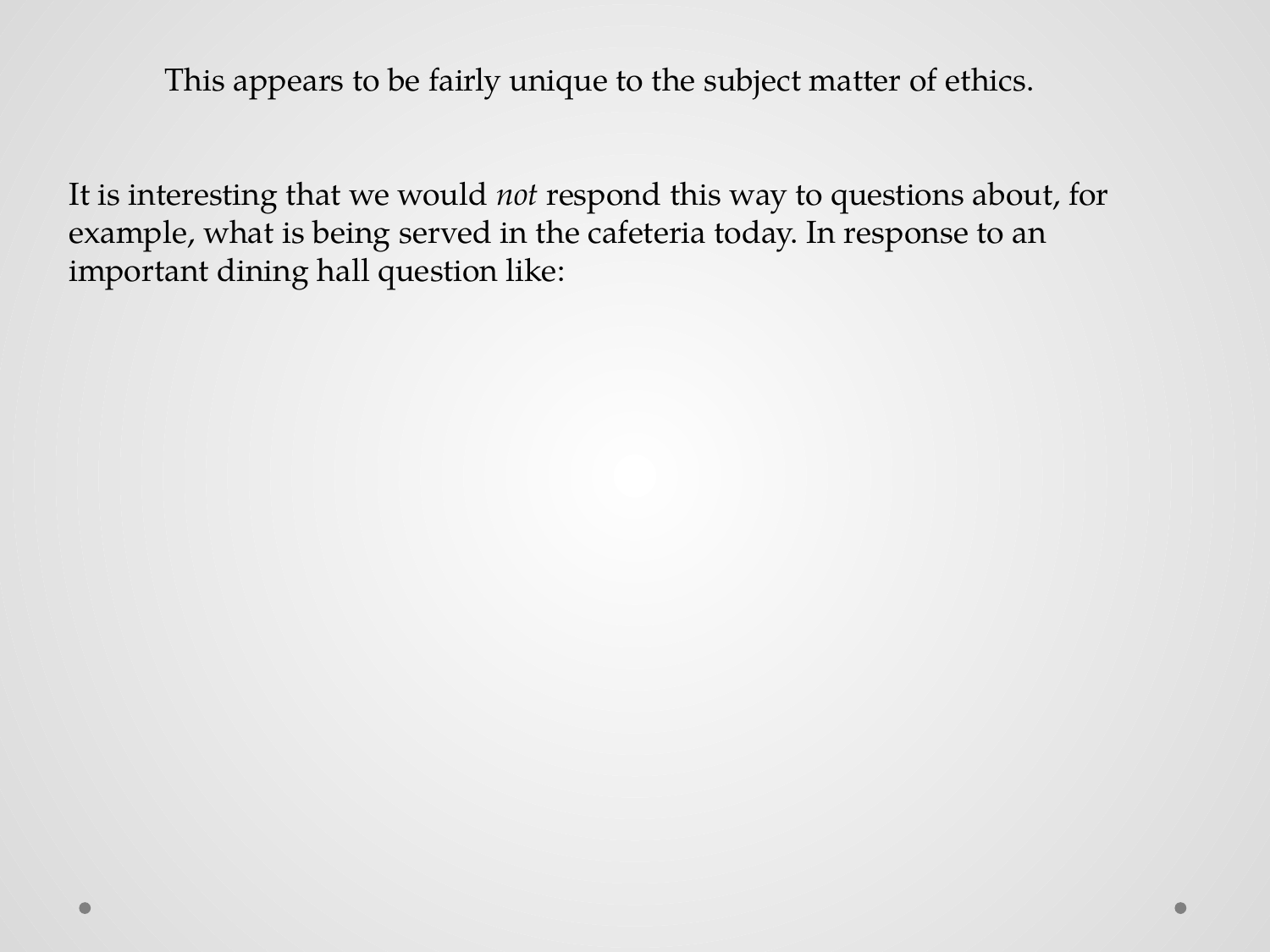

This appears to be fairly unique to the subject matter of ethics.
It is interesting that we would not respond this way to questions about, for example, what is being served in the cafeteria today. In response to an important dining hall question like: